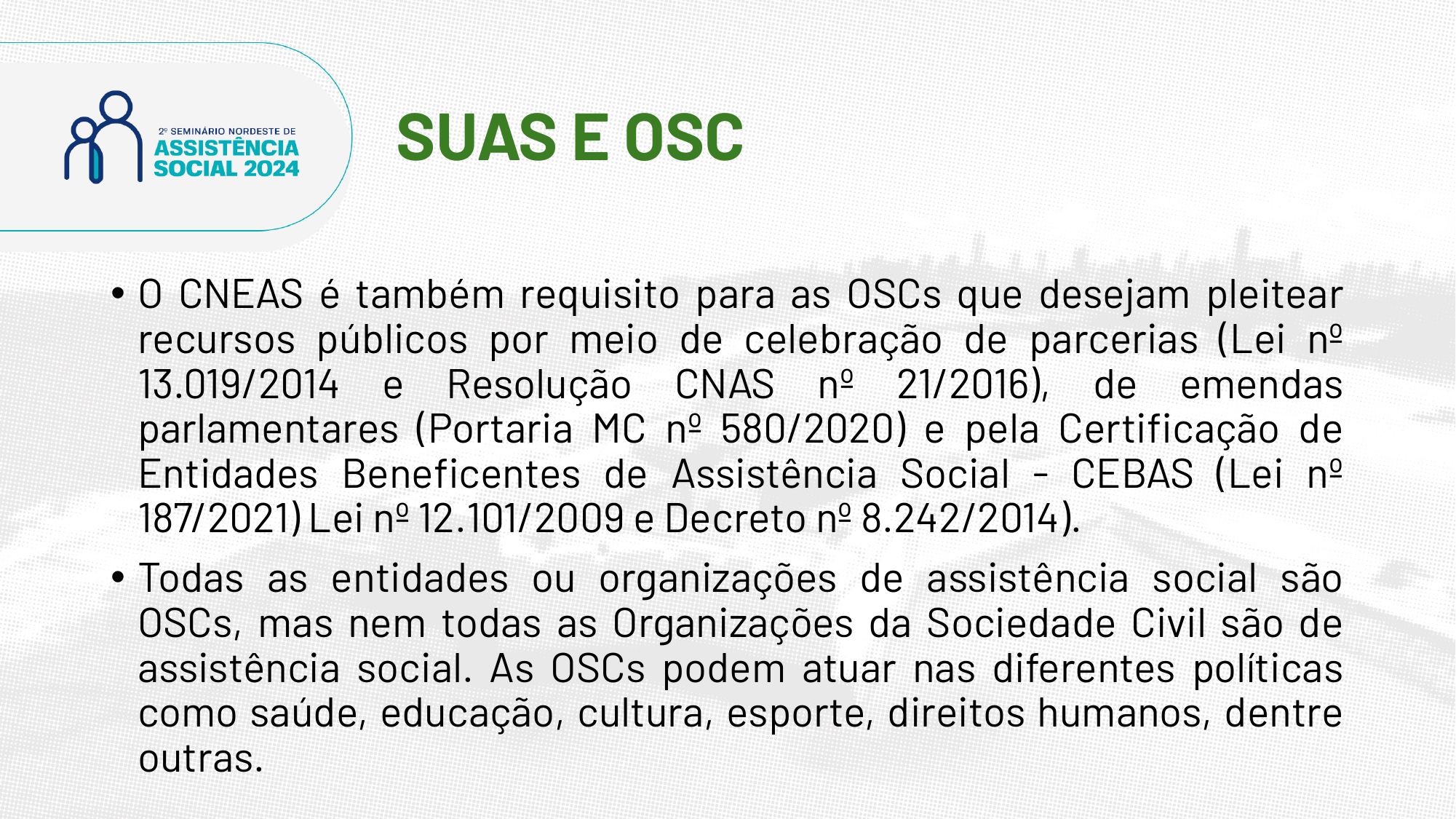

# SUAS E OSC
O CNEAS é também requisito para as OSCs que desejam pleitear recursos públicos por meio de celebração de parcerias (Lei nº 13.019/2014 e Resolução CNAS nº 21/2016), de emendas parlamentares (Portaria MC nº 580/2020) e pela Certificação de Entidades Beneficentes de Assistência Social - CEBAS (Lei nº 187/2021) Lei nº 12.101/2009 e Decreto nº 8.242/2014).
Todas as entidades ou organizações de assistência social são OSCs, mas nem todas as Organizações da Sociedade Civil são de assistência social. As OSCs podem atuar nas diferentes políticas como saúde, educação, cultura, esporte, direitos humanos, dentre outras.